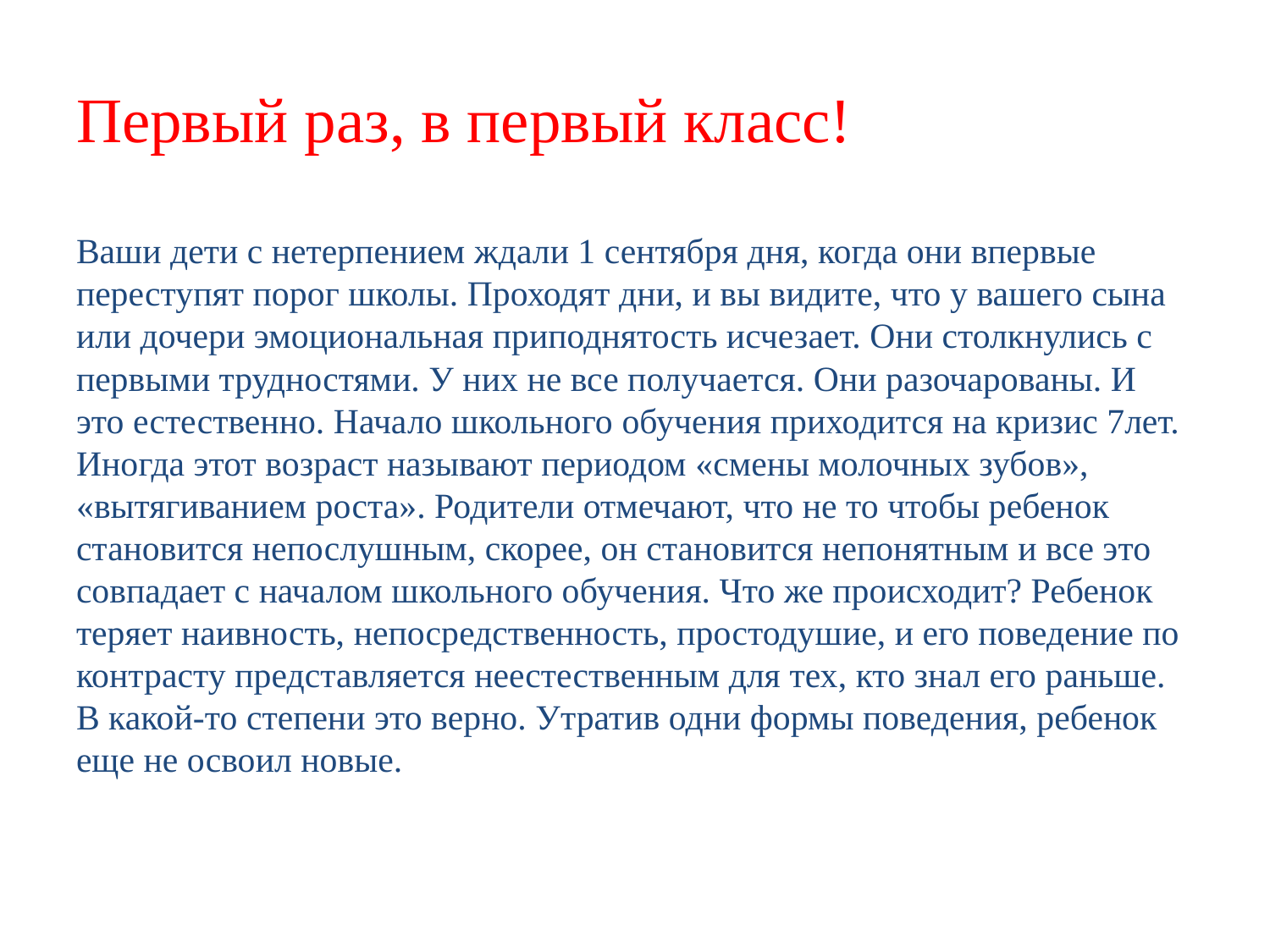

# Первый раз, в первый класс!
Ваши дети с нетерпением ждали 1 сентября дня, когда они впервые переступят порог школы. Проходят дни, и вы видите, что у вашего сына или дочери эмоциональная приподнятость исчезает. Они столкнулись с первыми трудностями. У них не все получается. Они разочарованы. И это естественно. Начало школьного обучения приходится на кризис 7лет. Иногда этот возраст называют периодом «смены молочных зубов», «вытягиванием роста». Родители отмечают, что не то чтобы ребенок становится непослушным, скорее, он становится непонятным и все это совпадает с началом школьного обучения. Что же происходит? Ребенок теряет наивность, непосредственность, простодушие, и его поведение по контрасту представляется неестественным для тех, кто знал его раньше. В какой-то степени это верно. Утратив одни формы поведения, ребенок еще не освоил новые.